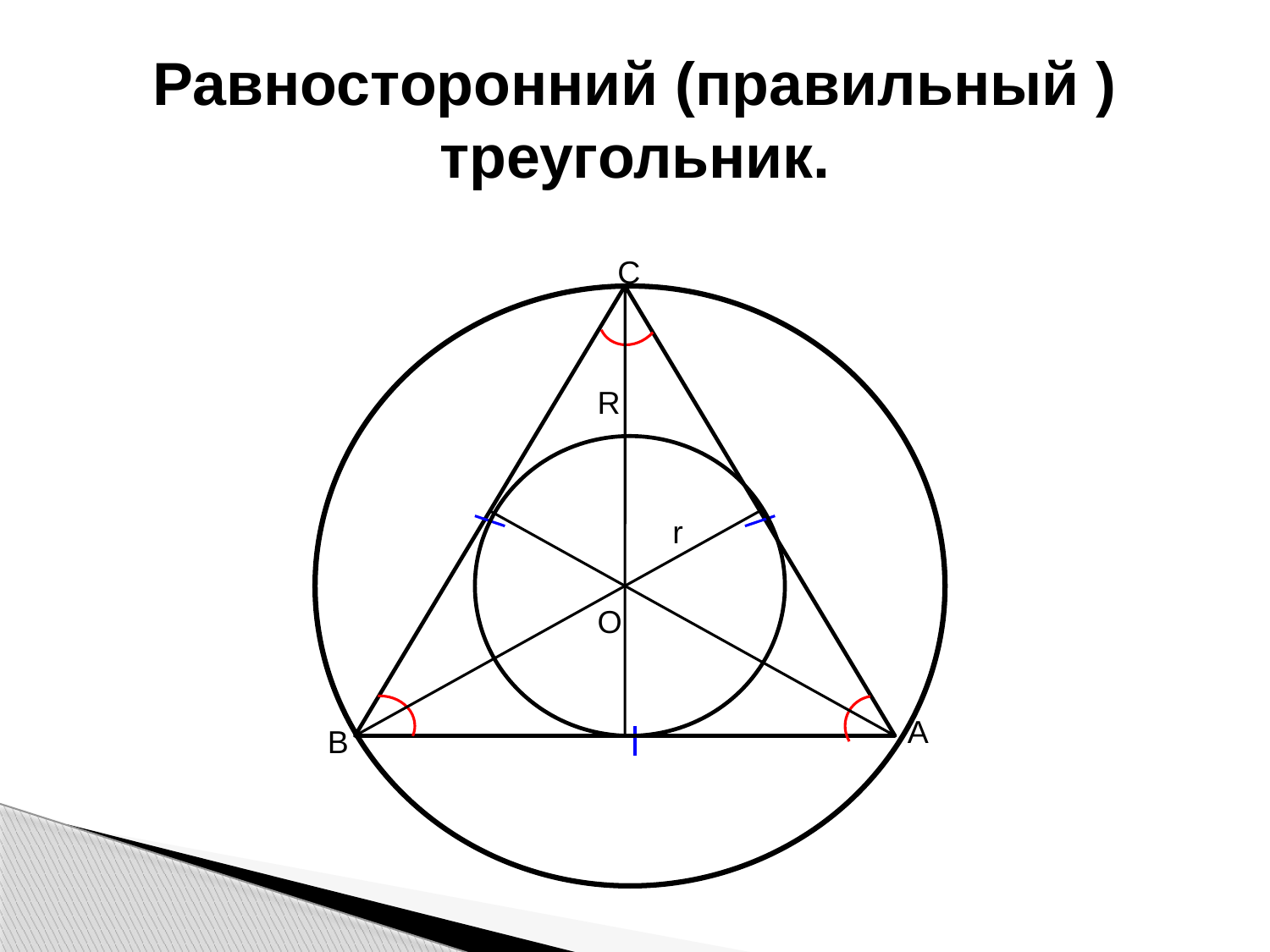

# Равносторонний (правильный ) треугольник.
С

R

r
О

А
В